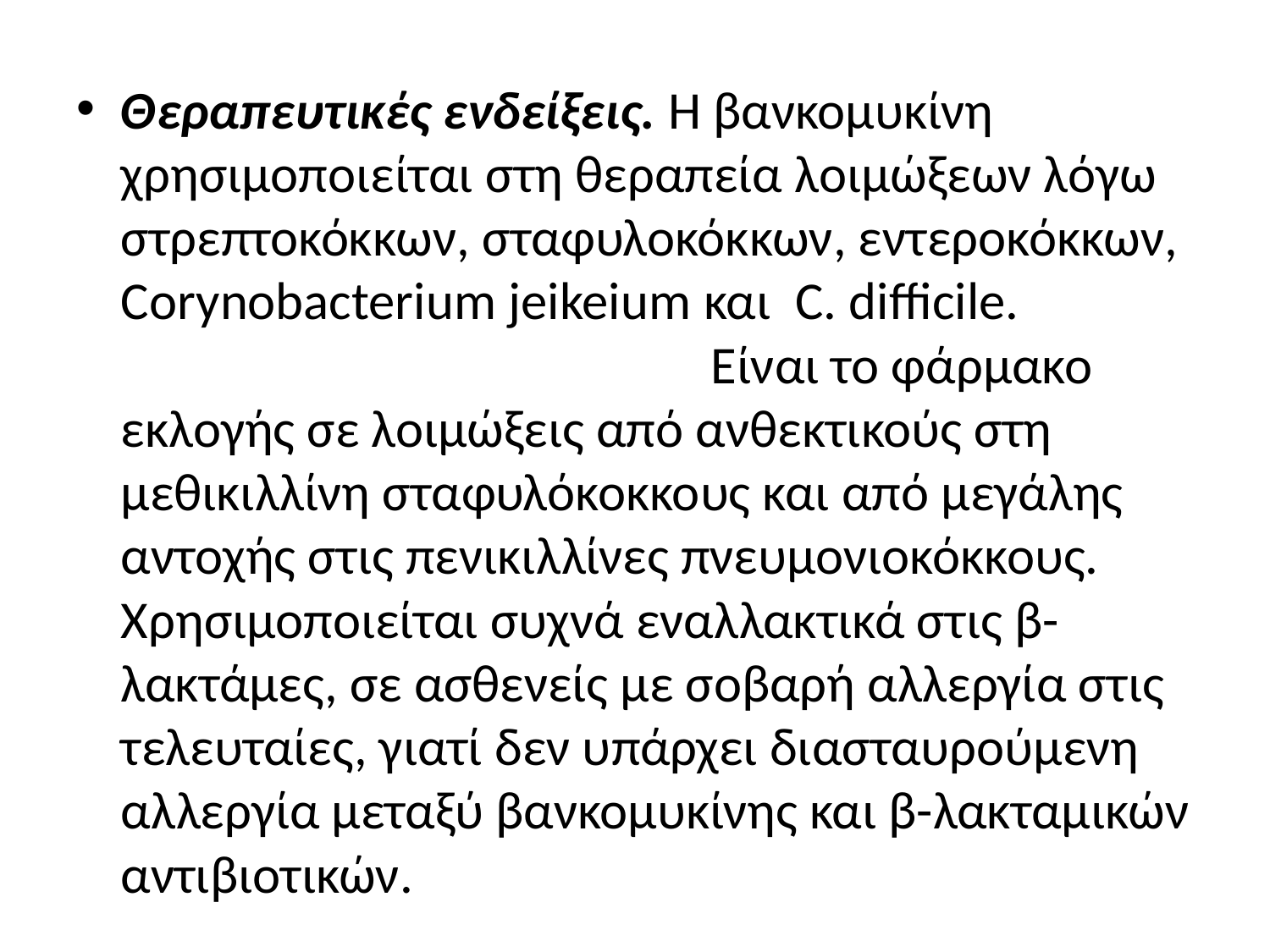

Θεραπευτικές ενδείξεις. Η βανκομυκίνη χρησιμοποιείται στη θεραπεία λοιμώξεων λόγω στρεπτοκόκκων, σταφυλοκόκκων, εντεροκόκκων, Corynobacterium jeikeium και  C. difficile.                                                                Είναι το φάρμακο εκλογής σε λοιμώξεις από ανθεκτικούς στη μεθικιλλίνη σταφυλόκοκκους και από μεγάλης αντοχής στις πενικιλλίνες πνευμονιοκόκκους. Χρησιμοποιείται συχνά εναλλακτικά στις β-λακτάμες, σε ασθενείς με σοβαρή αλλεργία στις τελευταίες, γιατί δεν υπάρχει διασταυρούμενη αλλεργία μεταξύ βανκομυκίνης και β-λακταμικών αντιβιοτικών.